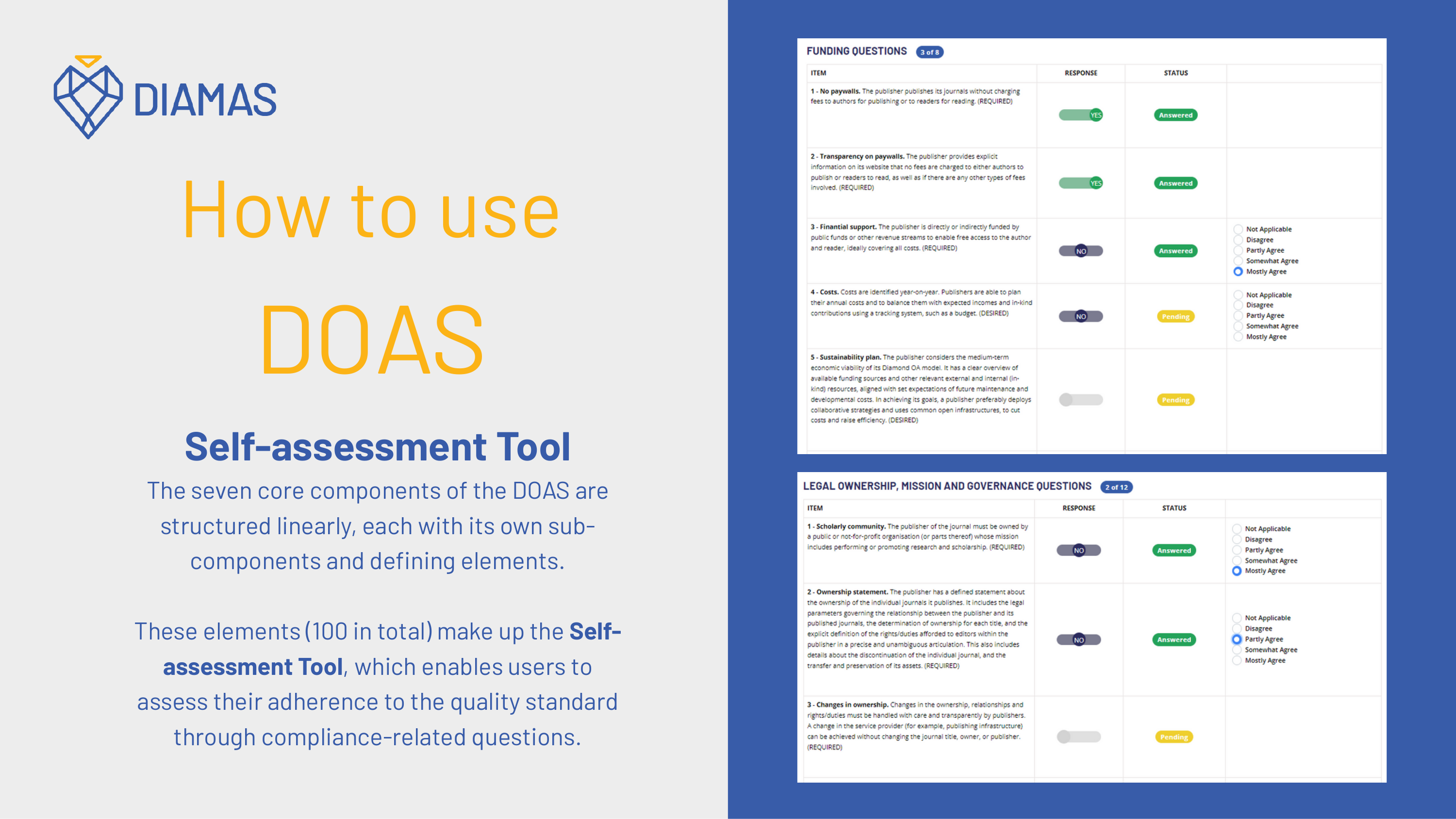

How to use
DOAS
Self-assessment Tool
The seven core components of the DOAS are structured linearly, each with its own sub-components and defining elements.

These elements (100 in total) make up the Self-assessment Tool, which enables users to assess their adherence to the quality standard through compliance-related questions.